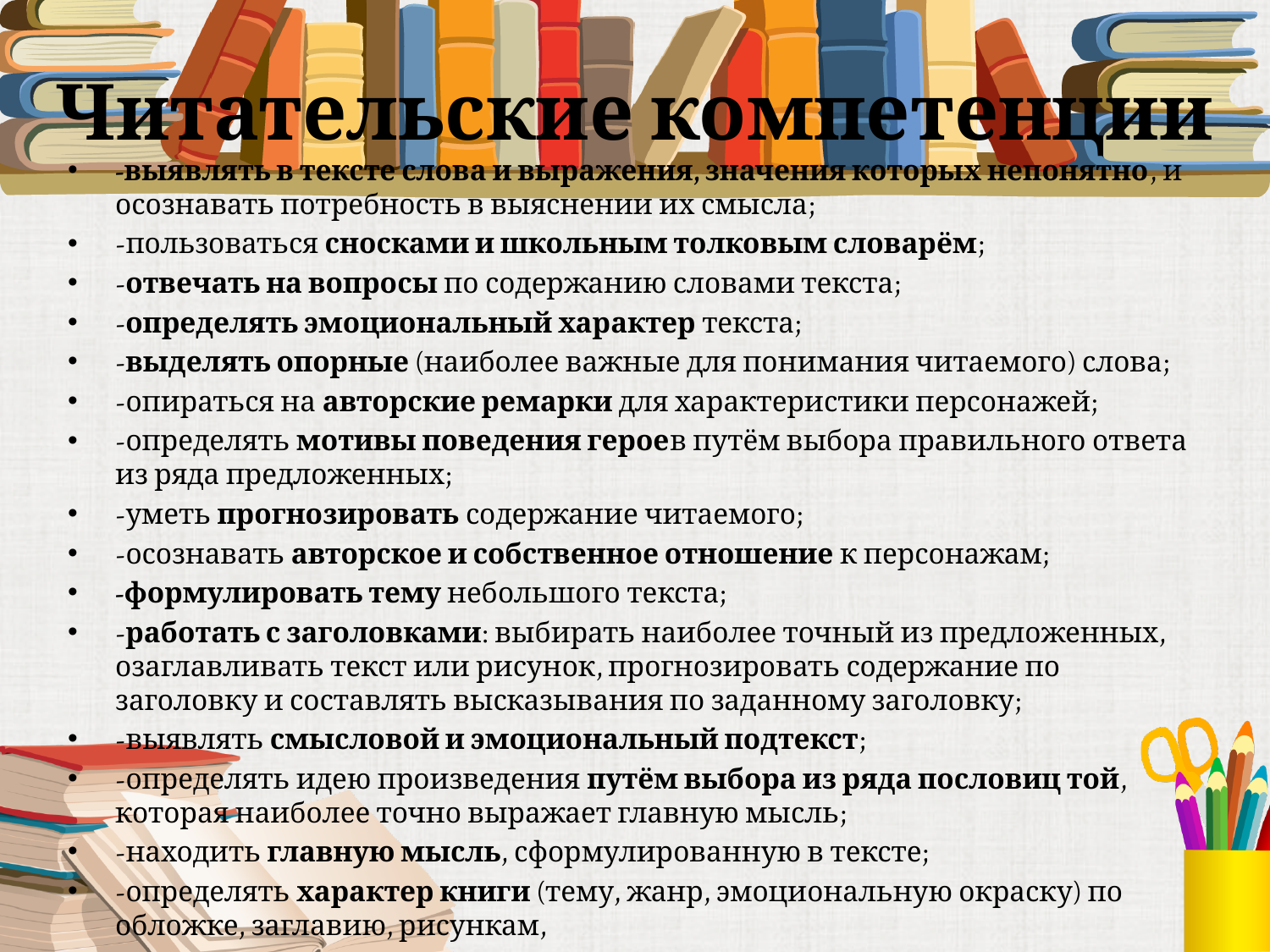

# Читательские компетенции
-выявлять в тексте слова и выражения, значения которых непонятно, и осознавать потребность в выяснении их смысла;
-пользоваться сносками и школьным толковым словарём;
-отвечать на вопросы по содержанию словами текста;
-определять эмоциональный характер текста;
-выделять опорные (наиболее важные для понимания читаемого) слова;
-опираться на авторские ремарки для характеристики персонажей;
-определять мотивы поведения героев путём выбора правильного ответа из ряда предложенных;
-уметь прогнозировать содержание читаемого;
-осознавать авторское и собственное отношение к персонажам;
-формулировать тему небольшого текста;
-работать с заголовками: выбирать наиболее точный из предложенных, озаглавливать текст или рисунок, прогнозировать содержание по заголовку и составлять высказывания по заданному заголовку;
-выявлять смысловой и эмоциональный подтекст;
-определять идею произведения путём выбора из ряда пословиц той, которая наиболее точно выражает главную мысль;
-находить главную мысль, сформулированную в тексте;
-определять характер книги (тему, жанр, эмоциональную окраску) по обложке, заглавию, рисункам,